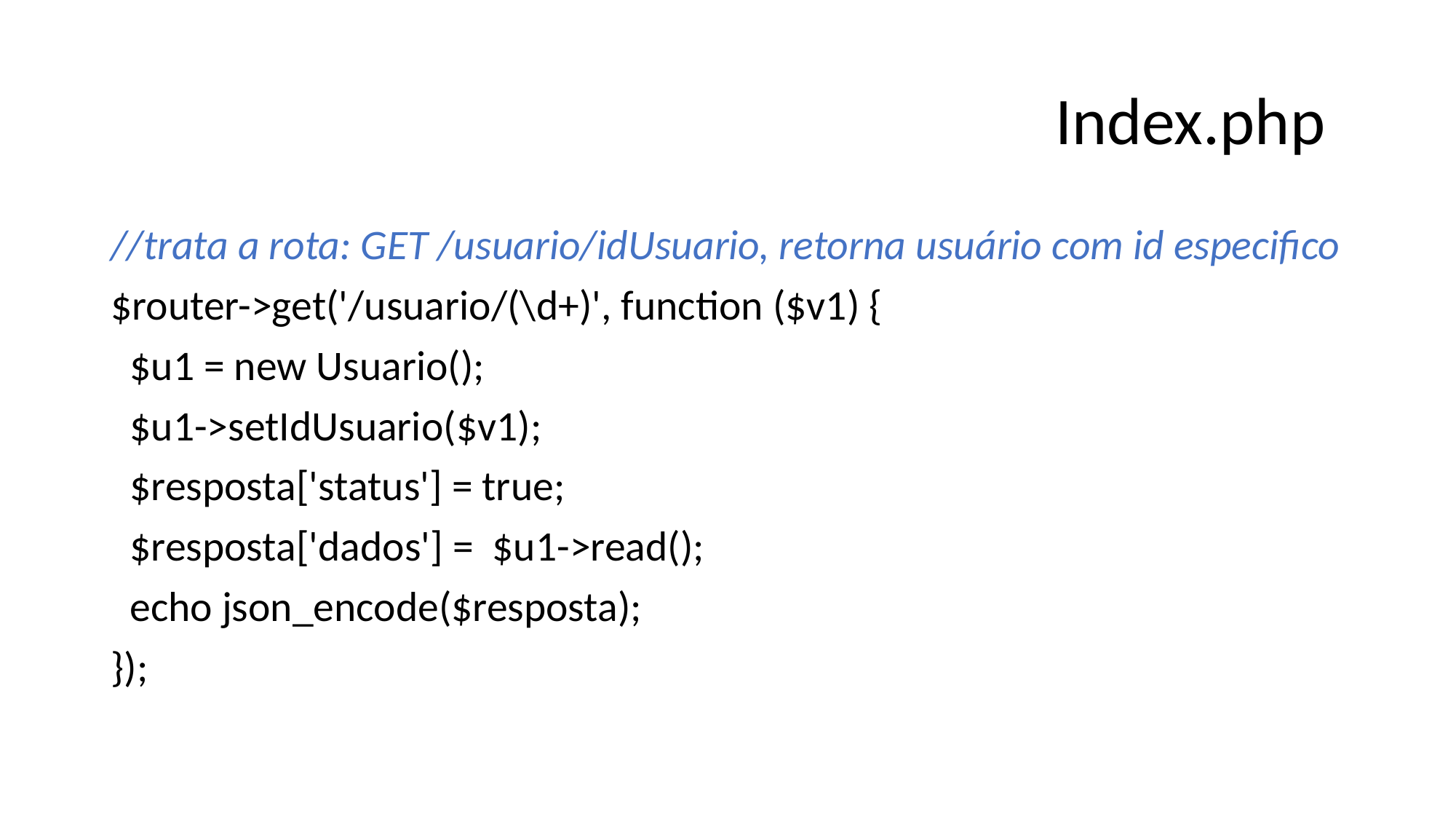

# Index.php
//trata a rota: GET /usuario/idUsuario, retorna usuário com id especifico
$router->get('/usuario/(\d+)', function ($v1) {
  $u1 = new Usuario();
  $u1->setIdUsuario($v1);
  $resposta['status'] = true;
  $resposta['dados'] =  $u1->read();
  echo json_encode($resposta);
});